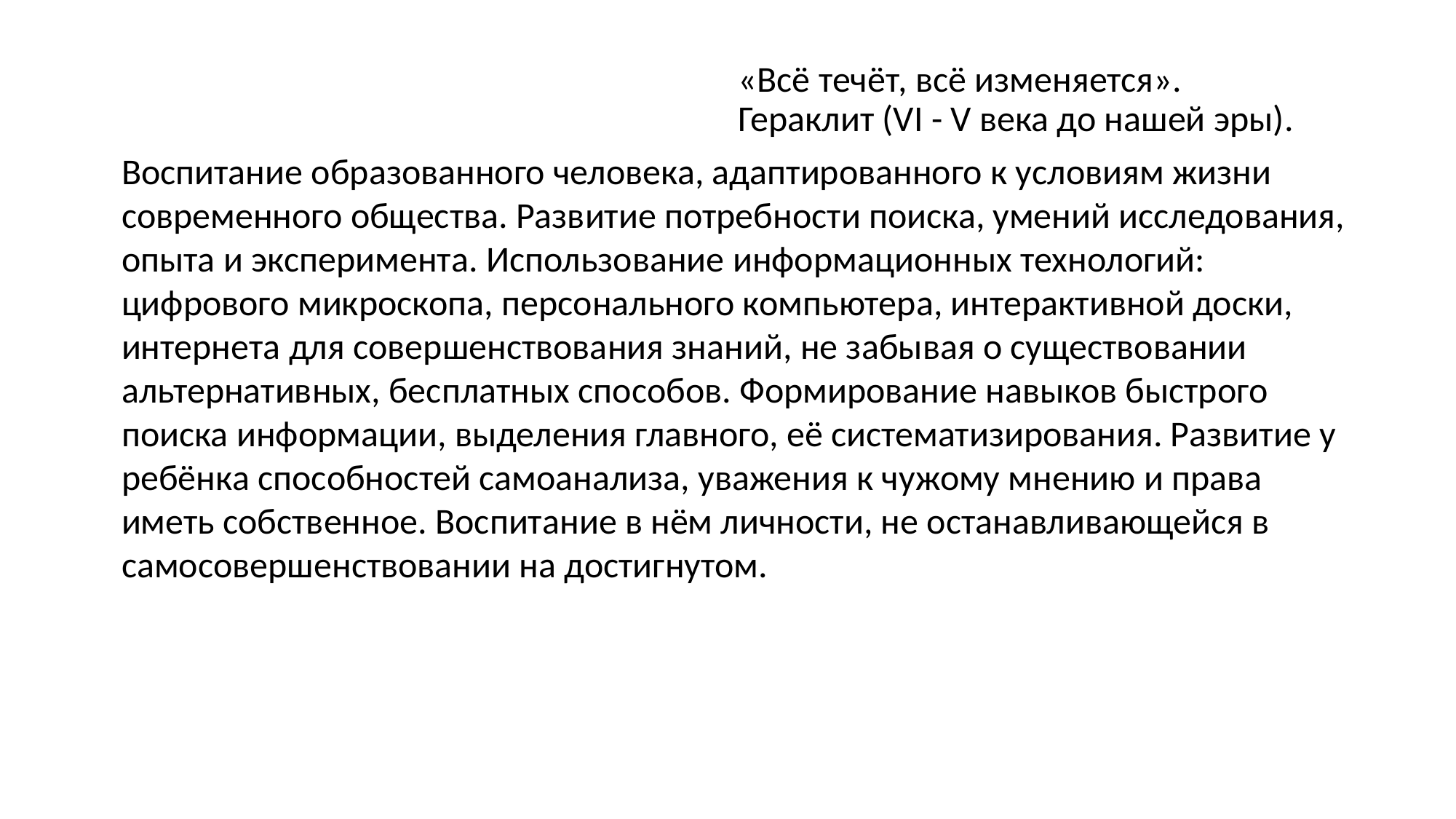

# «Всё течёт, всё изменяется». Гераклит (VI - V века до нашей эры).
Воспитание образованного человека, адаптированного к условиям жизни современного общества. Развитие потребности поиска, умений исследования, опыта и эксперимента. Использование информационных технологий: цифрового микроскопа, персонального компьютера, интерактивной доски, интернета для совершенствования знаний, не забывая о существовании альтернативных, бесплатных способов. Формирование навыков быстрого поиска информации, выделения главного, её систематизирования. Развитие у ребёнка способностей самоанализа, уважения к чужому мнению и права иметь собственное. Воспитание в нём личности, не останавливающейся в самосовершенствовании на достигнутом.